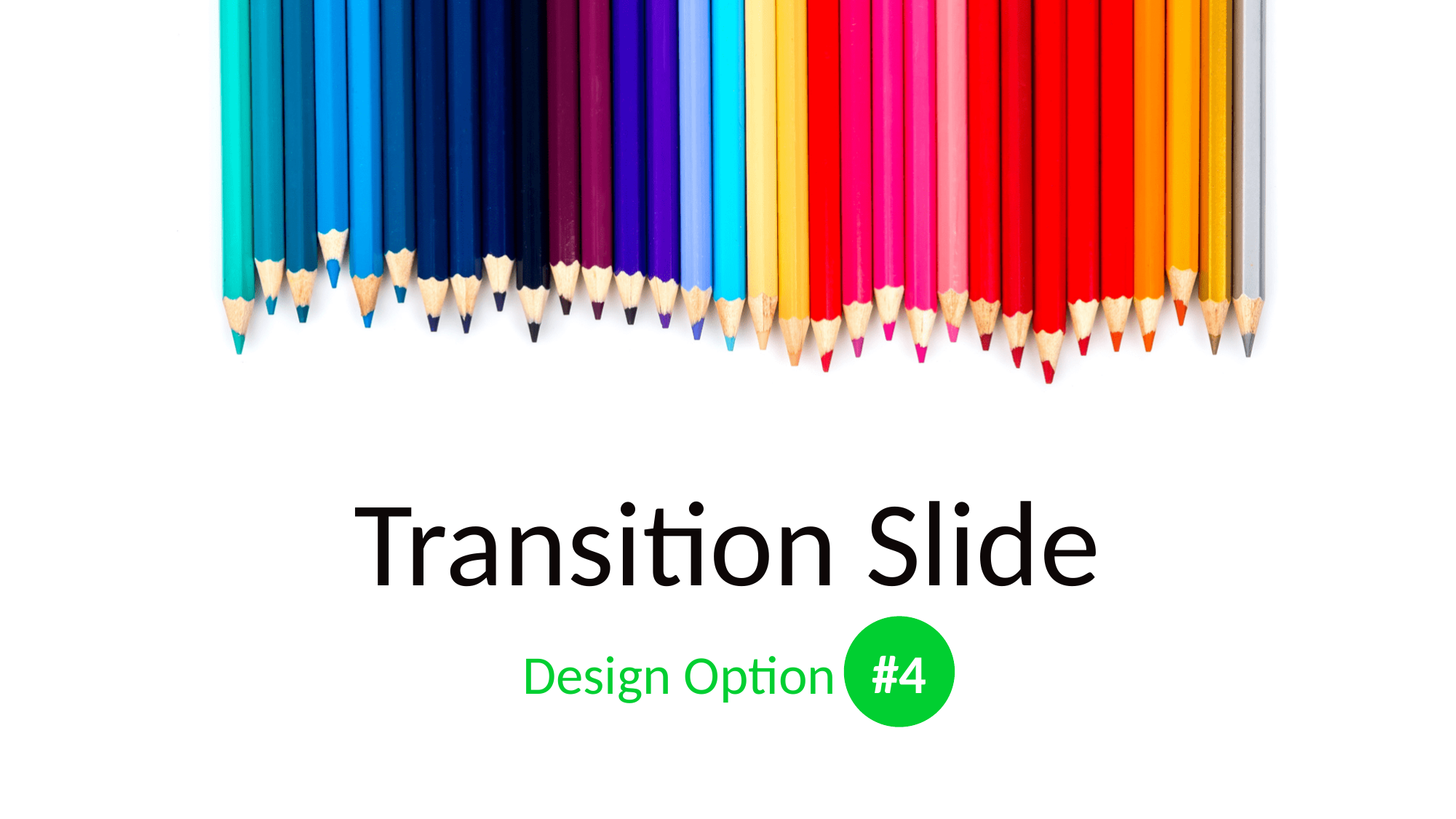

# Transition Slide
#4
Design Option #4 -